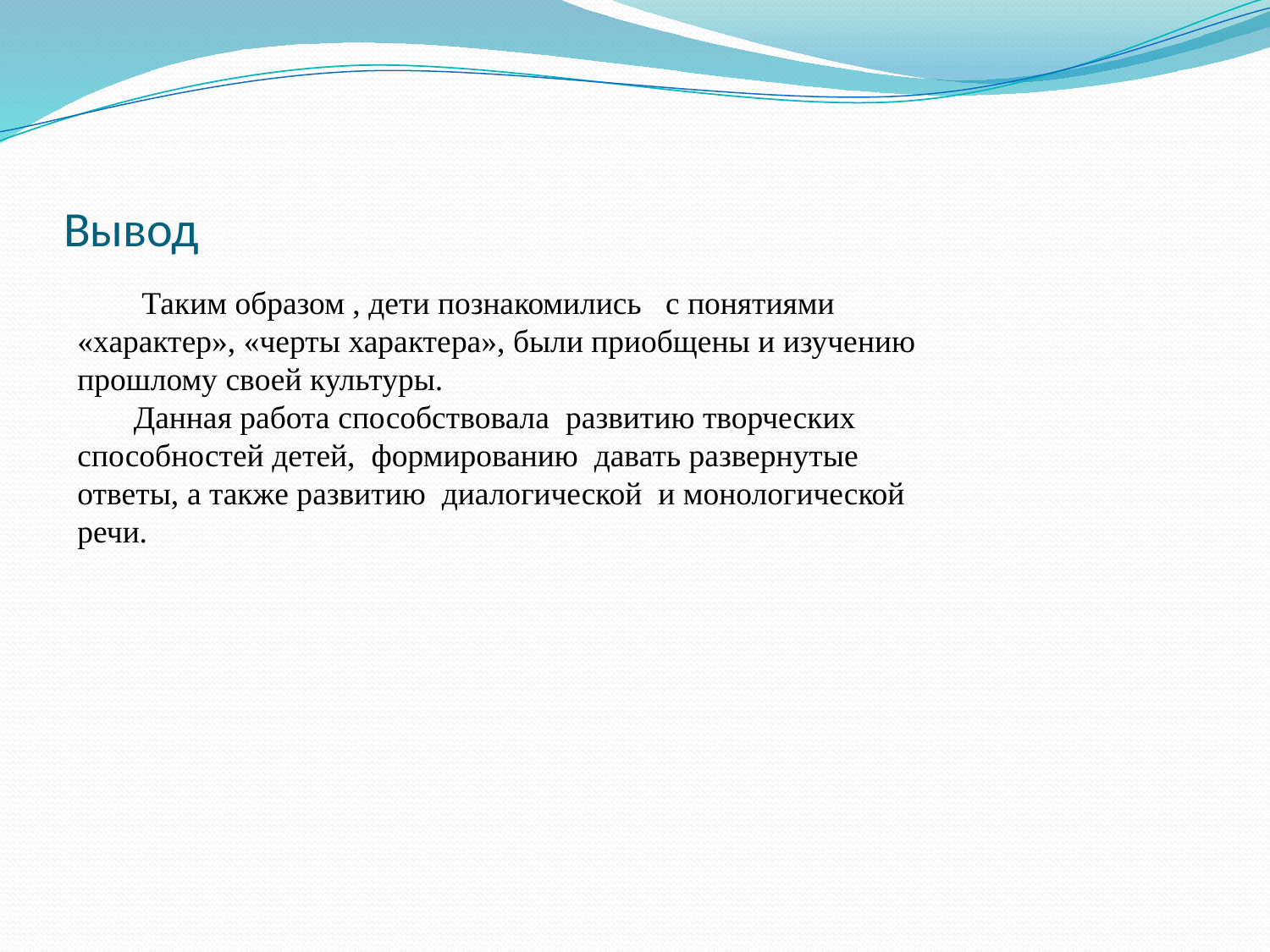

# Вывод

        Таким образом , дети познакомились   с понятиями «характер», «черты характера», были приобщены и изучению   прошлому своей культуры.
       Данная работа способствовала  развитию творческих способностей детей,  формированию  давать развернутые ответы, а также развитию  диалогической  и монологической  речи.